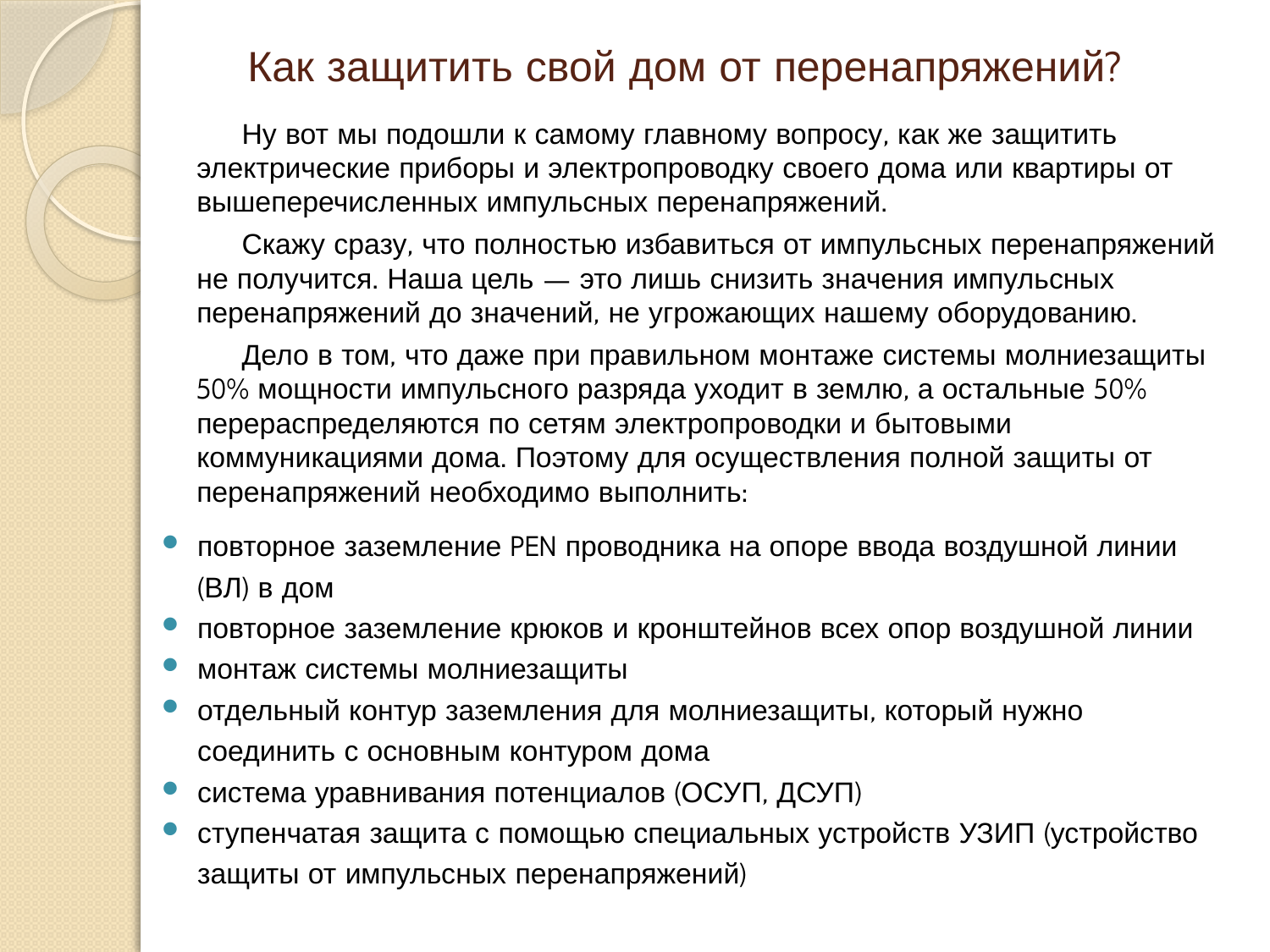

# Как защитить свой дом от перенапряжений?
Ну вот мы подошли к самому главному вопросу, как же защитить электрические приборы и электропроводку своего дома или квартиры от вышеперечисленных импульсных перенапряжений.
Скажу сразу, что полностью избавиться от импульсных перенапряжений не получится. Наша цель — это лишь снизить значения импульсных перенапряжений до значений, не угрожающих нашему оборудованию.
Дело в том, что даже при правильном монтаже системы молниезащиты 50% мощности импульсного разряда уходит в землю, а остальные 50% перераспределяются по сетям электропроводки и бытовыми коммуникациями дома. Поэтому для осуществления полной защиты от перенапряжений необходимо выполнить:
повторное заземление PEN проводника на опоре ввода воздушной линии (ВЛ) в дом
повторное заземление крюков и кронштейнов всех опор воздушной линии
монтаж системы молниезащиты
отдельный контур заземления для молниезащиты, который нужно соединить с основным контуром дома
система уравнивания потенциалов (ОСУП, ДСУП)
ступенчатая защита с помощью специальных устройств УЗИП (устройство защиты от импульсных перенапряжений)